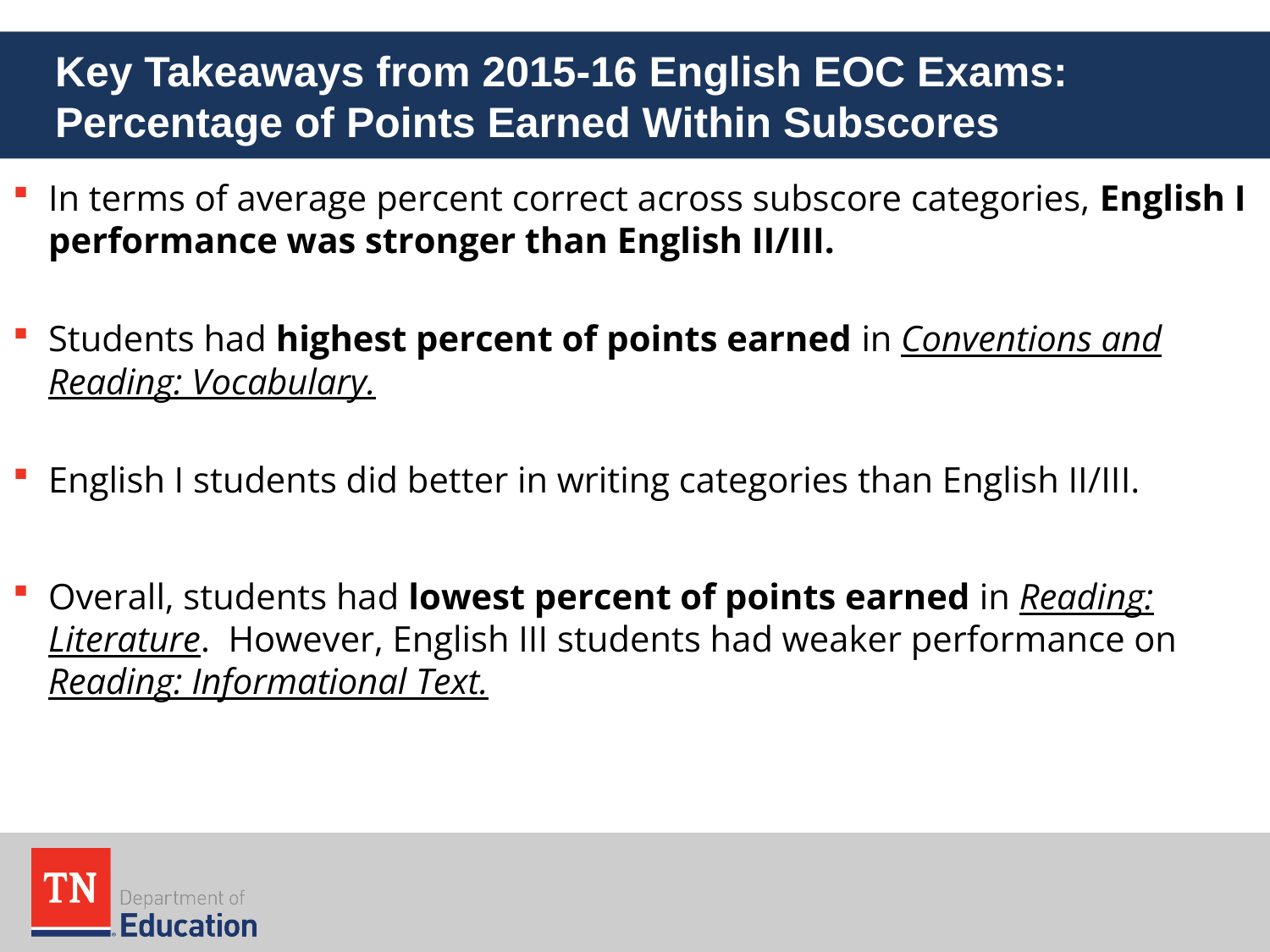

# Key Takeaways from 2015-16 English EOC Exams: Percentage of Points Earned Within Subscores
In terms of average percent correct across subscore categories, English I performance was stronger than English II/III.

Students had highest percent of points earned in Conventions and Reading: Vocabulary.

English I students did better in writing categories than English II/III.

Overall, students had lowest percent of points earned in Reading: Literature.  However, English III students had weaker performance on Reading: Informational Text.